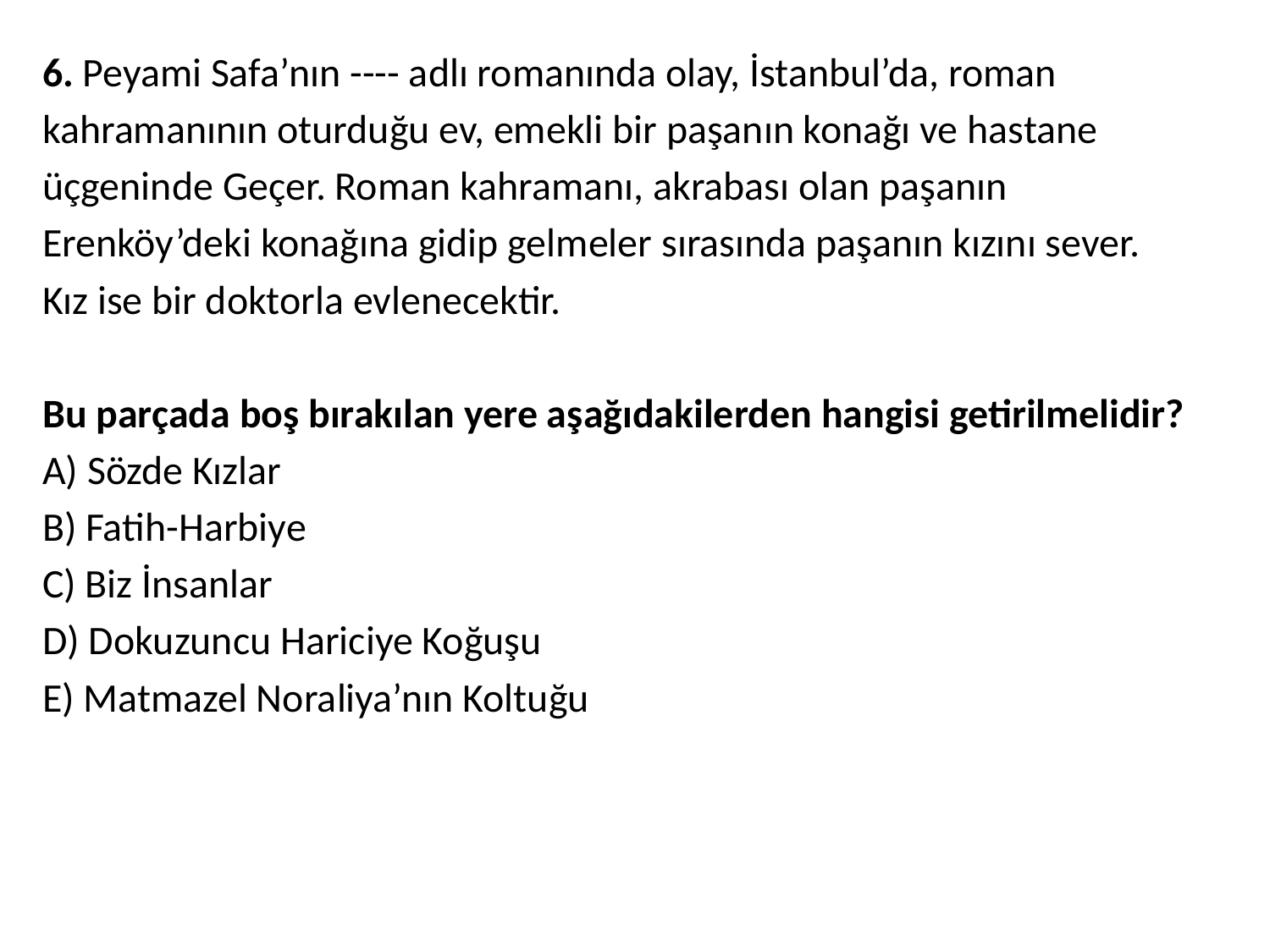

6. Peyami Safa’nın ---- adlı romanında olay, İstanbul’da, roman
kahramanının oturduğu ev, emekli bir paşanın konağı ve hastane
üçgeninde Geçer. Roman kahramanı, akrabası olan paşanın
Erenköy’deki konağına gidip gelmeler sırasında paşanın kızını sever.
Kız ise bir doktorla evlenecektir.

Bu parçada boş bırakılan yere aşağıdakilerden hangisi getirilmelidir?
A) Sözde Kızlar
B) Fatih-Harbiye
C) Biz İnsanlar
D) Dokuzuncu Hariciye Koğuşu
E) Matmazel Noraliya’nın Koltuğu